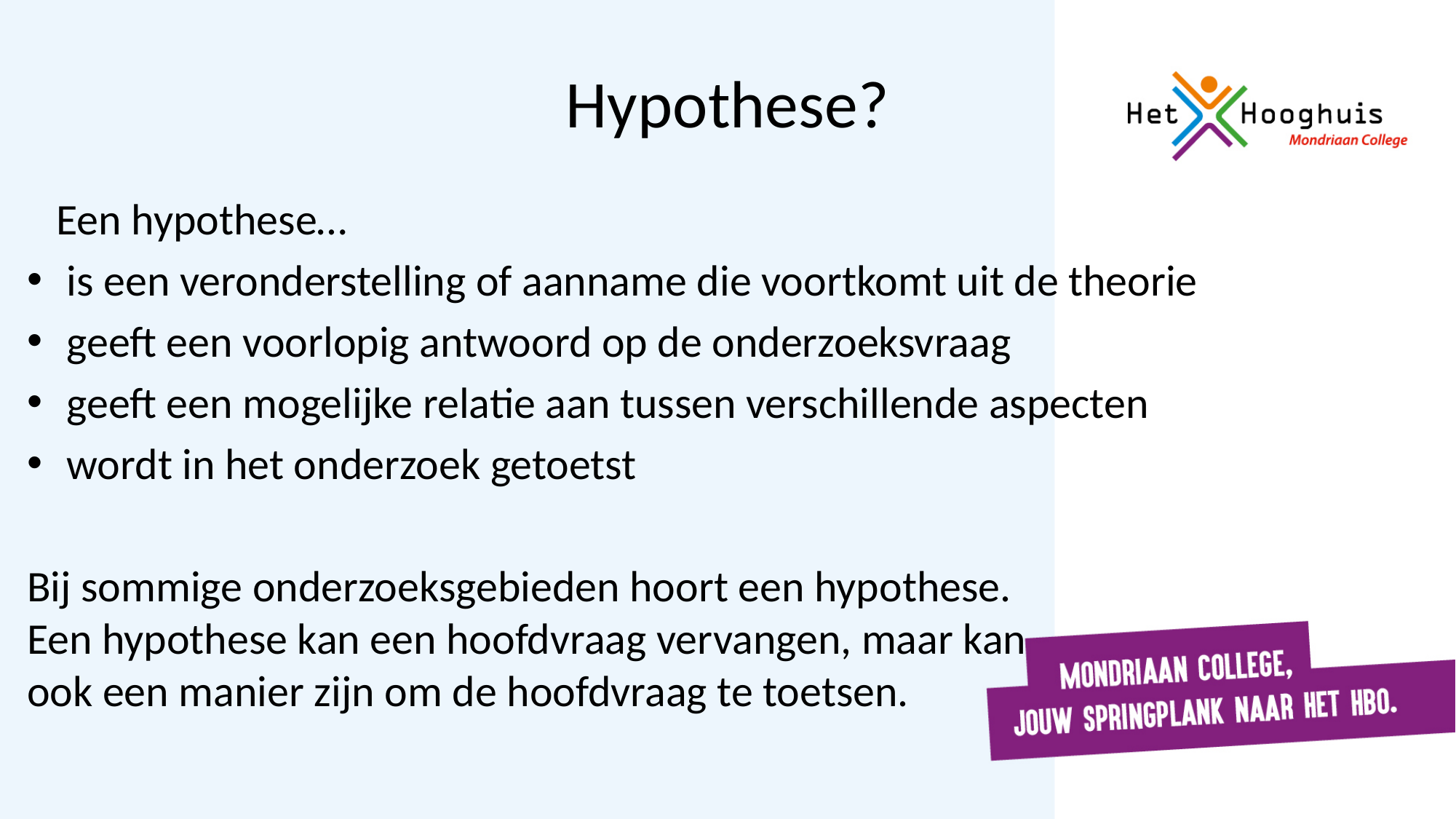

# Hypothese?
   Een hypothese…
is een veronderstelling of aanname die voortkomt uit de theorie
geeft een voorlopig antwoord op de onderzoeksvraag
geeft een mogelijke relatie aan tussen verschillende aspecten
wordt in het onderzoek getoetst

Bij sommige onderzoeksgebieden hoort een hypothese.
Een hypothese kan een hoofdvraag vervangen, maar kan
ook een manier zijn om de hoofdvraag te toetsen.